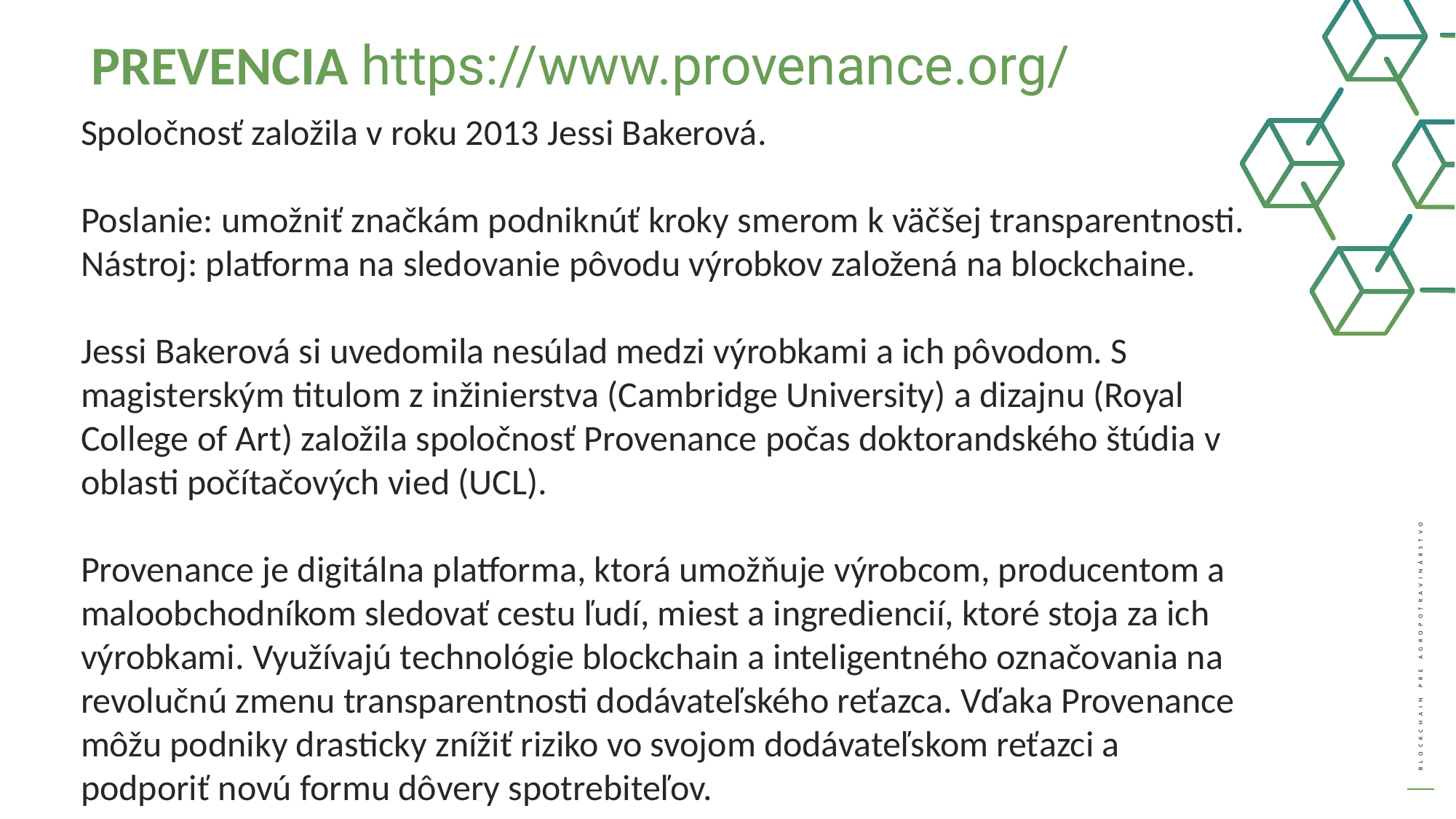

PREVENCIA https://www.provenance.org/

Spoločnosť založila v roku 2013 Jessi Bakerová.

Poslanie: umožniť značkám podniknúť kroky smerom k väčšej transparentnosti.
Nástroj: platforma na sledovanie pôvodu výrobkov založená na blockchaine.

Jessi Bakerová si uvedomila nesúlad medzi výrobkami a ich pôvodom. S magisterským titulom z inžinierstva (Cambridge University) a dizajnu (Royal College of Art) založila spoločnosť Provenance počas doktorandského štúdia v oblasti počítačových vied (UCL).

Provenance je digitálna platforma, ktorá umožňuje výrobcom, producentom a maloobchodníkom sledovať cestu ľudí, miest a ingrediencií, ktoré stoja za ich výrobkami. Využívajú technológie blockchain a inteligentného označovania na revolučnú zmenu transparentnosti dodávateľského reťazca. Vďaka Provenance môžu podniky drasticky znížiť riziko vo svojom dodávateľskom reťazci a podporiť novú formu dôvery spotrebiteľov.